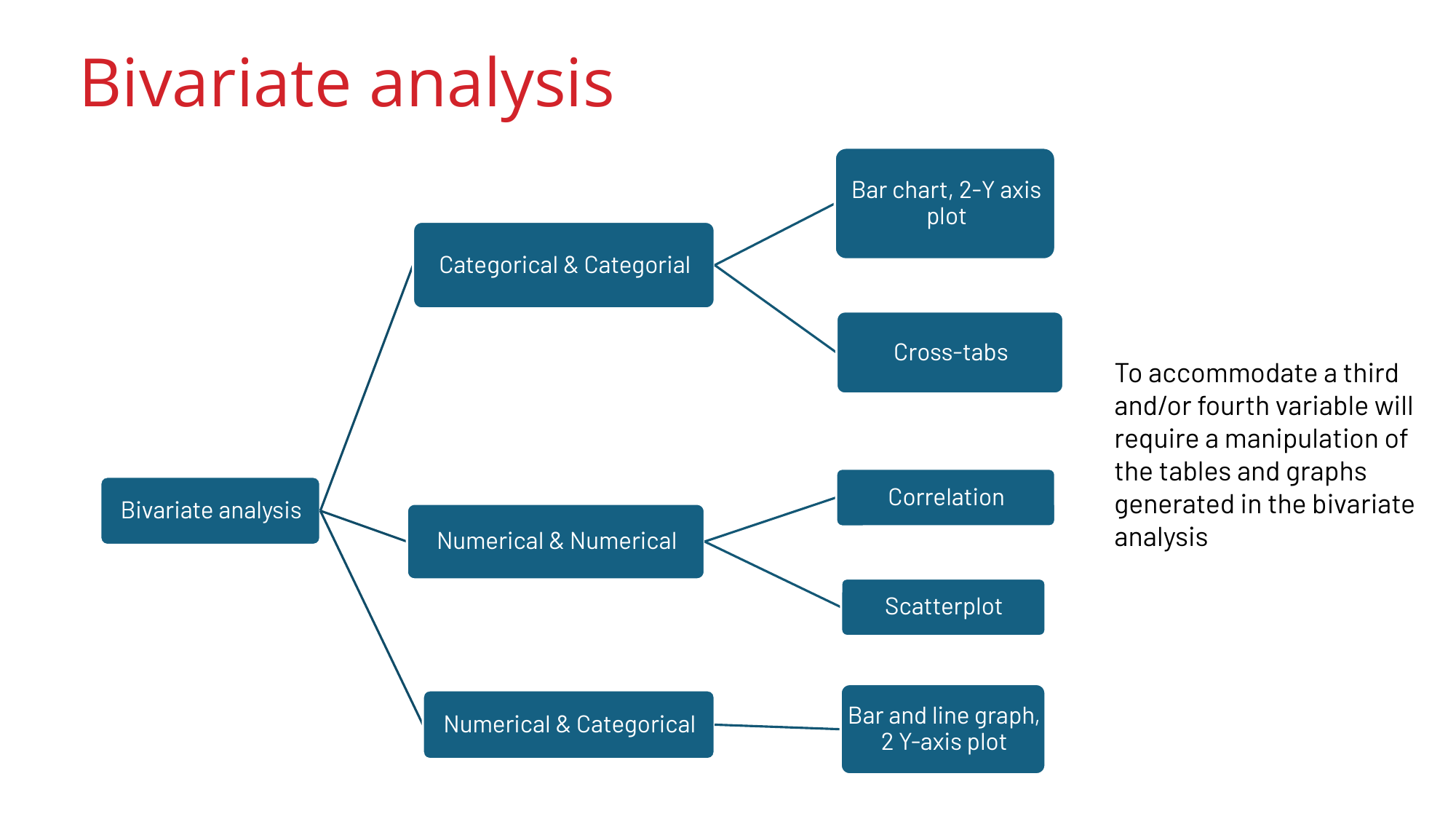

# Bivariate analysis
Bivariate analysis

Categorical & Categorial

Bar chart, 2-Y axis plot

Cross-tabs

Numerical & Numerical

Correlation

Scatterplot

Numerical & Categorical

Bar and line graph, 2 Y-axis plot

To accommodate a third and/or fourth variable will require a manipulation of the tables and graphs generated in the bivariate analysis